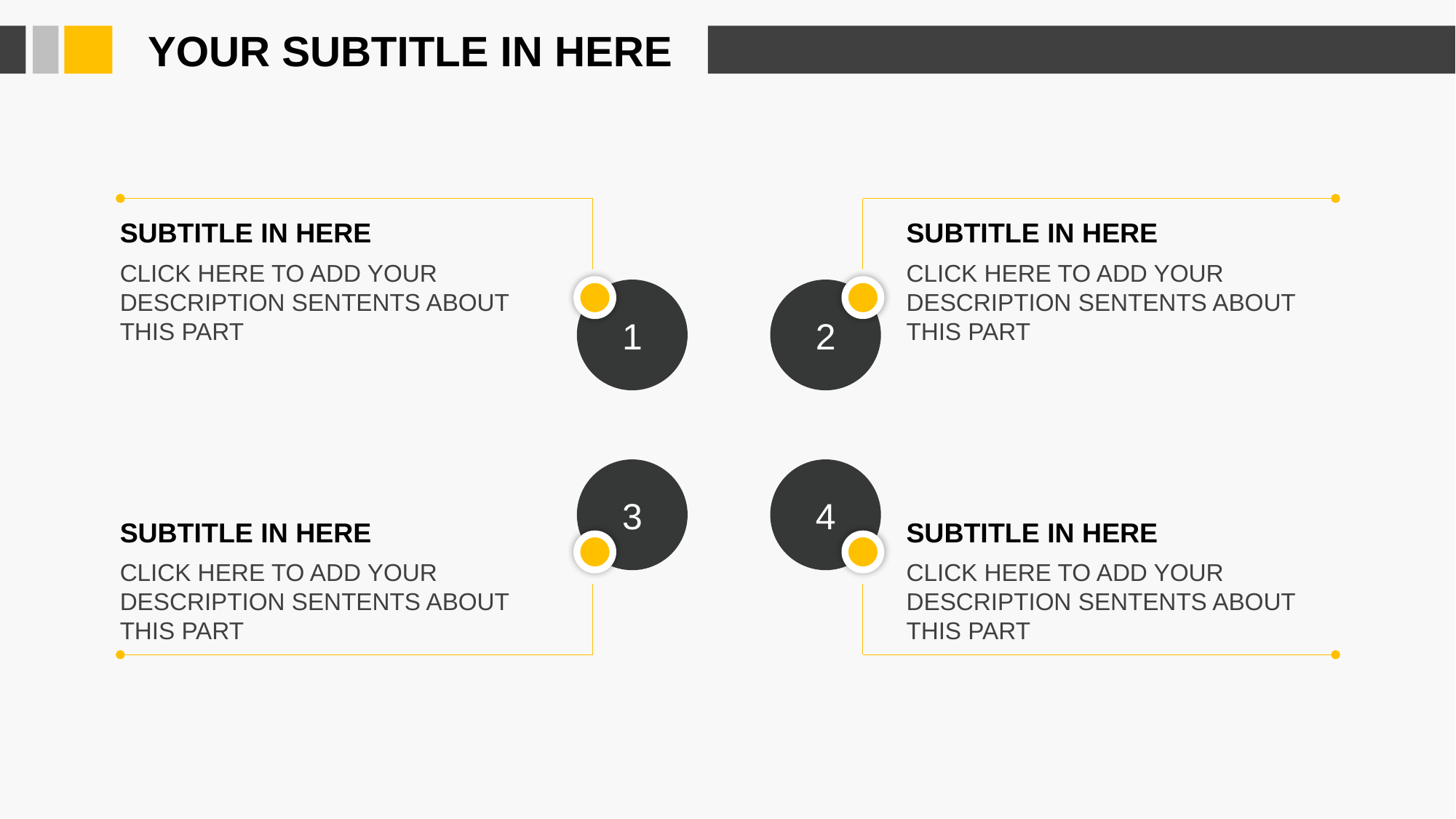

YOUR SUBTITLE IN HERE

SUBTITLE IN HERE
CLICK HERE TO ADD YOUR DESCRIPTION SENTENTS ABOUT THIS PART
SUBTITLE IN HERE
CLICK HERE TO ADD YOUR DESCRIPTION SENTENTS ABOUT THIS PART
1

2

3
4
SUBTITLE IN HERE
CLICK HERE TO ADD YOUR DESCRIPTION SENTENTS ABOUT THIS PART
SUBTITLE IN HERE
CLICK HERE TO ADD YOUR DESCRIPTION SENTENTS ABOUT THIS PART